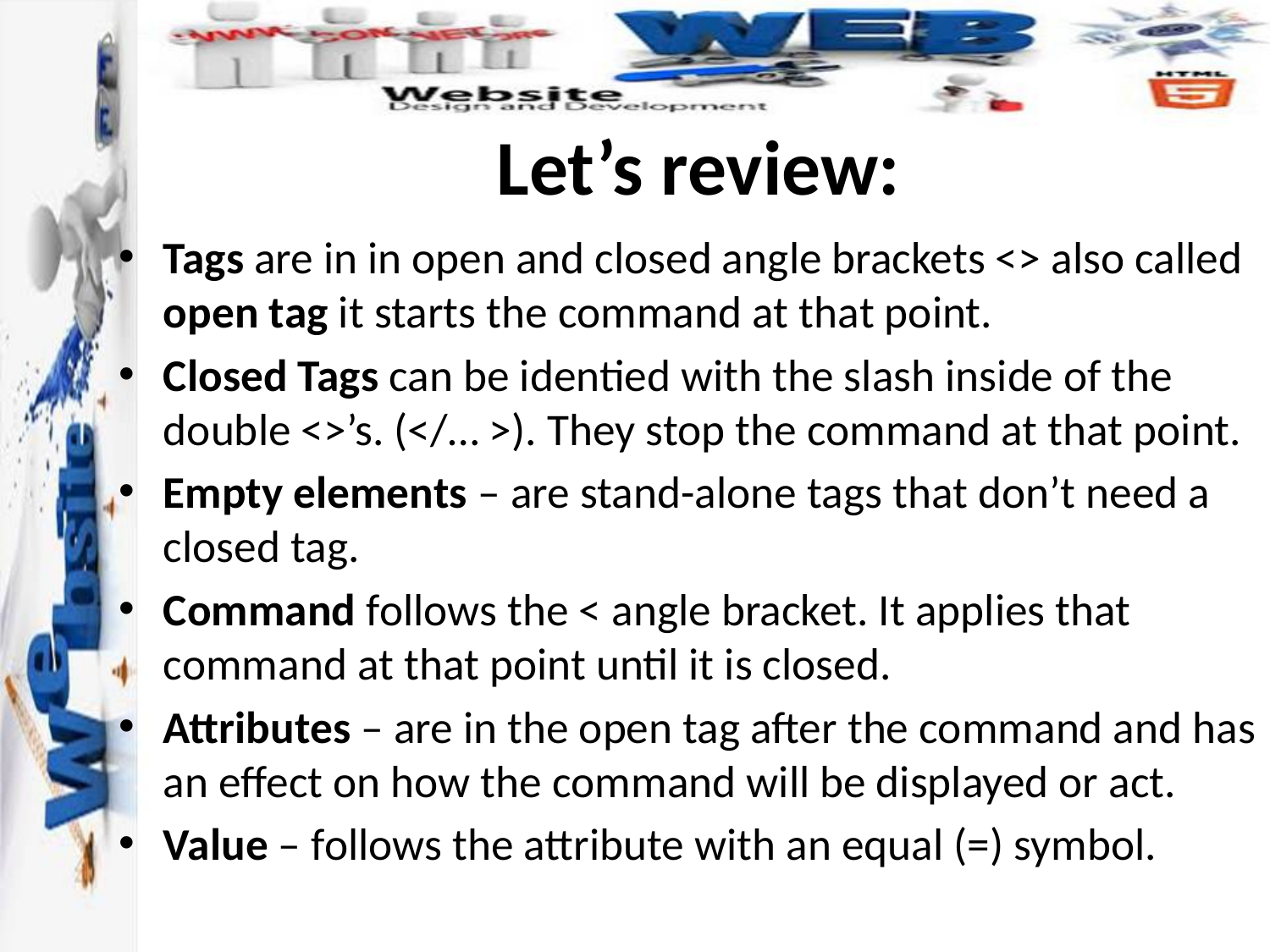

# Let’s review:
Tags are in in open and closed angle brackets <> also called open tag it starts the command at that point.
Closed Tags can be identied with the slash inside of the double <>’s. (</… >). They stop the command at that point.
Empty elements – are stand-alone tags that don’t need a closed tag.
Command follows the < angle bracket. It applies that command at that point until it is closed.
Attributes – are in the open tag after the command and has an effect on how the command will be displayed or act.
Value – follows the attribute with an equal (=) symbol.